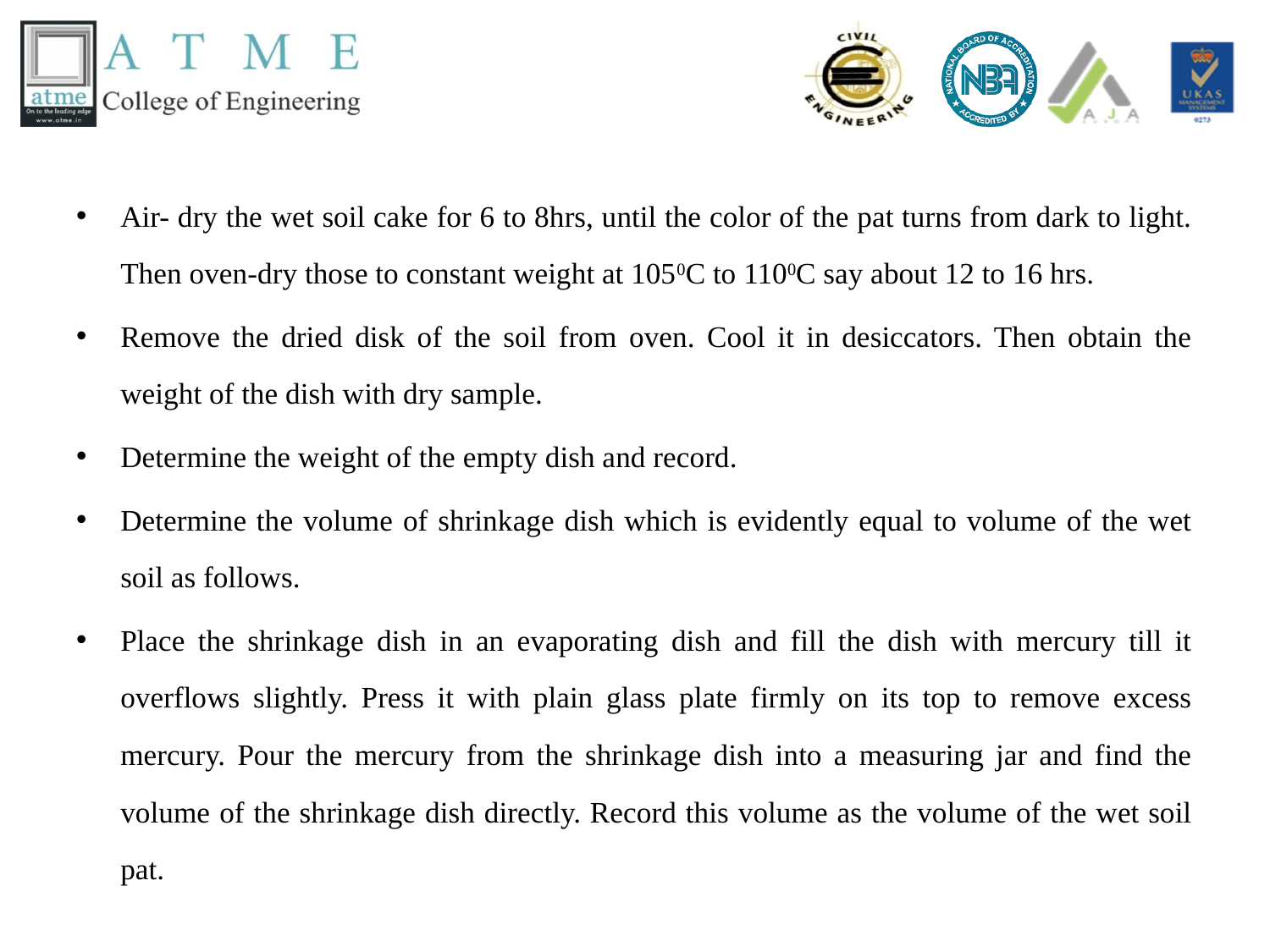

Air- dry the wet soil cake for 6 to 8hrs, until the color of the pat turns from dark to light. Then oven-dry those to constant weight at 1050C to 1100C say about 12 to 16 hrs.
Remove the dried disk of the soil from oven. Cool it in desiccators. Then obtain the weight of the dish with dry sample.
Determine the weight of the empty dish and record.
Determine the volume of shrinkage dish which is evidently equal to volume of the wet soil as follows.
Place the shrinkage dish in an evaporating dish and fill the dish with mercury till it overflows slightly. Press it with plain glass plate firmly on its top to remove excess mercury. Pour the mercury from the shrinkage dish into a measuring jar and find the volume of the shrinkage dish directly. Record this volume as the volume of the wet soil pat.